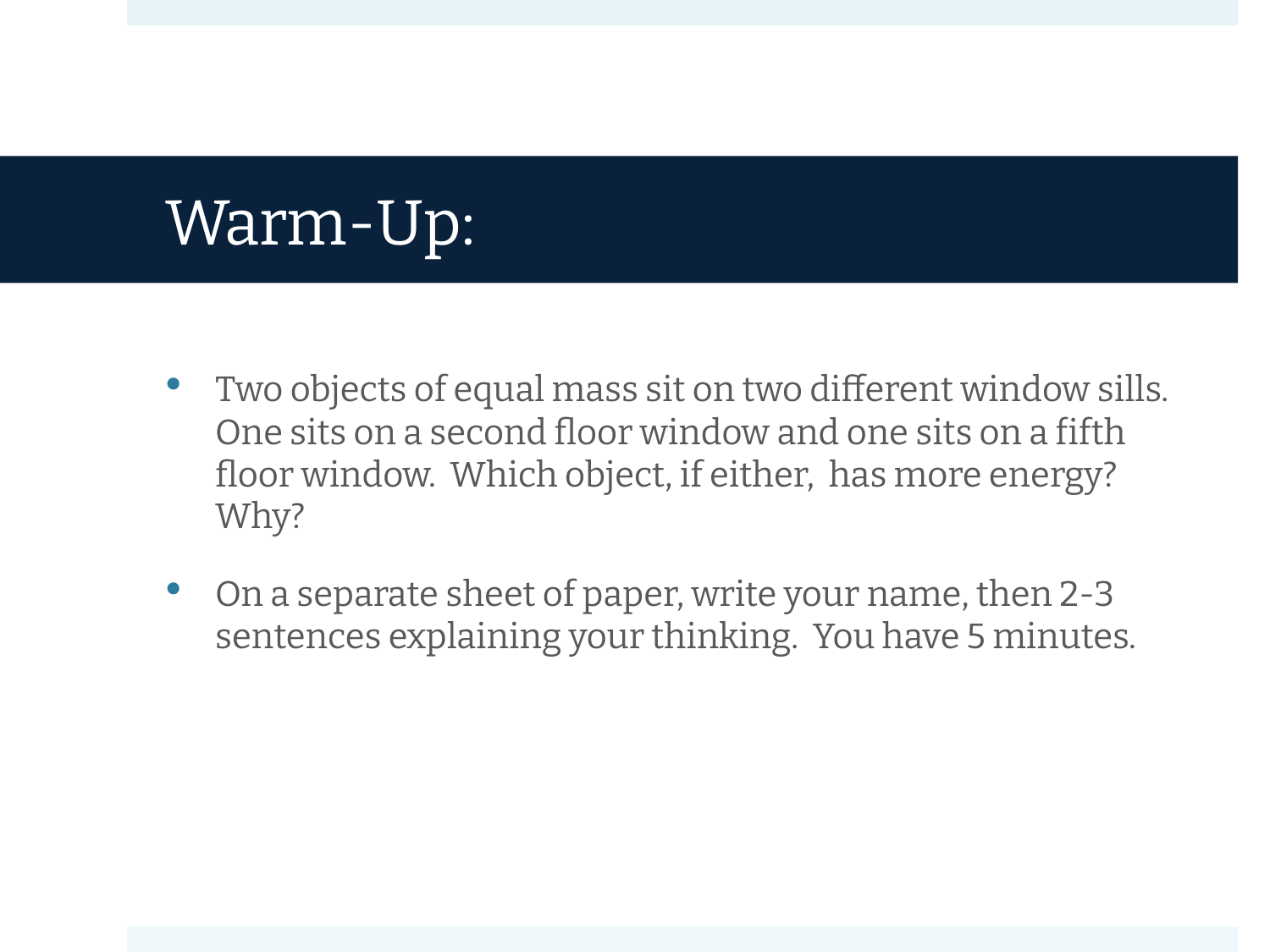

# Warm-Up:
Two objects of equal mass sit on two different window sills.  One sits on a second floor window and one sits on a fifth floor window.  Which object, if either,  has more energy?  Why?
On a separate sheet of paper, write your name, then 2-3 sentences explaining your thinking.  You have 5 minutes.